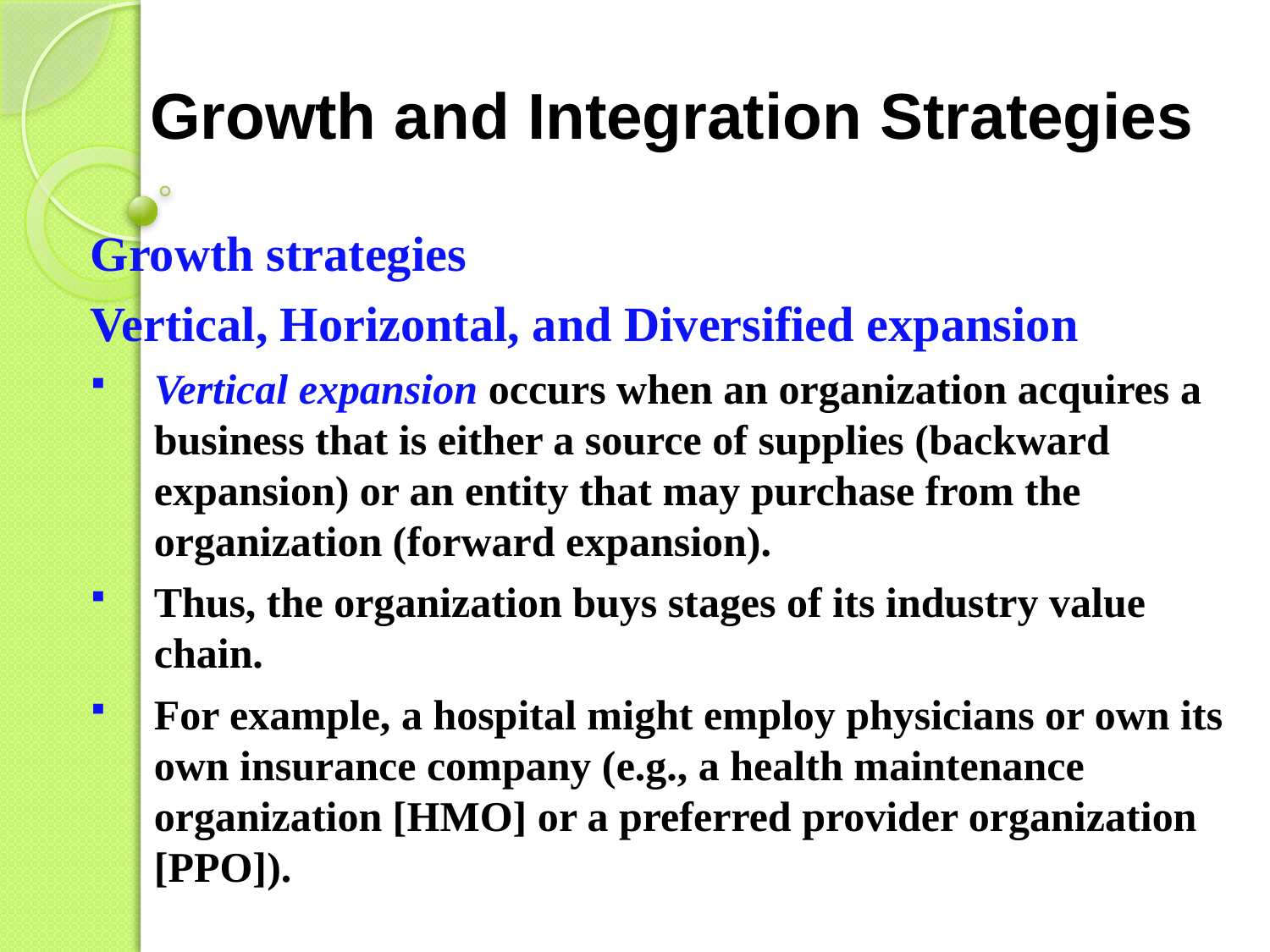

# Growth and Integration Strategies
Growth strategies
Vertical, Horizontal, and Diversified expansion
Vertical expansion occurs when an organization acquires a business that is either a source of supplies (backward expansion) or an entity that may purchase from the organization (forward expansion).
Thus, the organization buys stages of its industry value chain.
For example, a hospital might employ physicians or own its own insurance company (e.g., a health maintenance organization [HMO] or a preferred provider organization [PPO]).